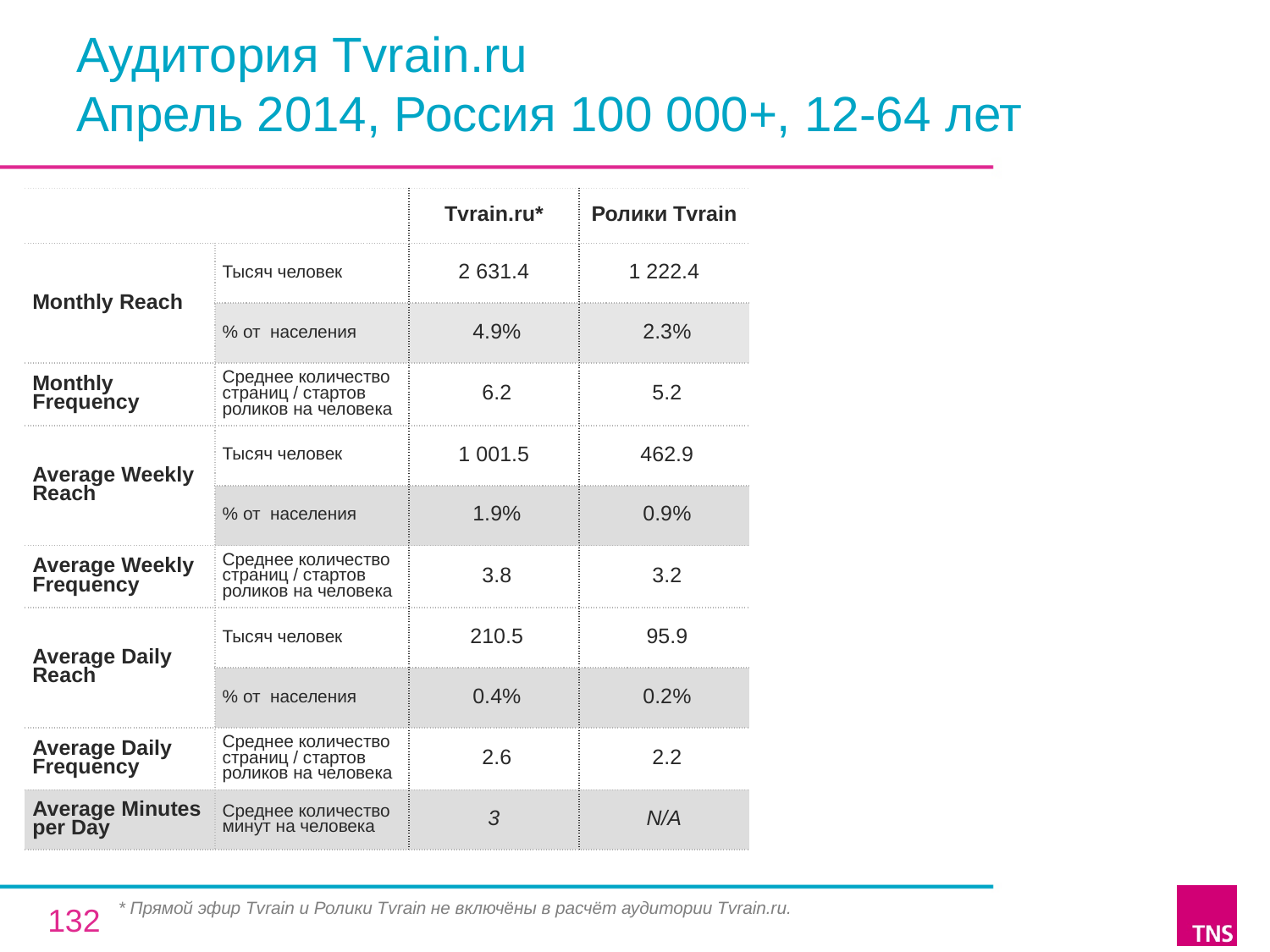

# Аудитория Tvrain.ru Апрель 2014, Россия 100 000+, 12-64 лет
|  |  | Tvrain.ru\* | Ролики Tvrain |
| --- | --- | --- | --- |
| Monthly Reach | Тысяч человек | 2 631.4 | 1 222.4 |
|  | % от населения | 4.9% | 2.3% |
| Monthly Frequency | Среднее количество страниц / стартов роликов на человека | 6.2 | 5.2 |
| Average Weekly Reach | Тысяч человек | 1 001.5 | 462.9 |
|  | % от населения | 1.9% | 0.9% |
| Average Weekly Frequency | Среднее количество страниц / стартов роликов на человека | 3.8 | 3.2 |
| Average Daily Reach | Тысяч человек | 210.5 | 95.9 |
|  | % от населения | 0.4% | 0.2% |
| Average Daily Frequency | Среднее количество страниц / стартов роликов на человека | 2.6 | 2.2 |
| Average Minutes per Day | Среднее количество минут на человека | 3 | N/A |
* Прямой эфир Tvrain и Ролики Tvrain не включёны в расчёт аудитории Tvrain.ru.
132